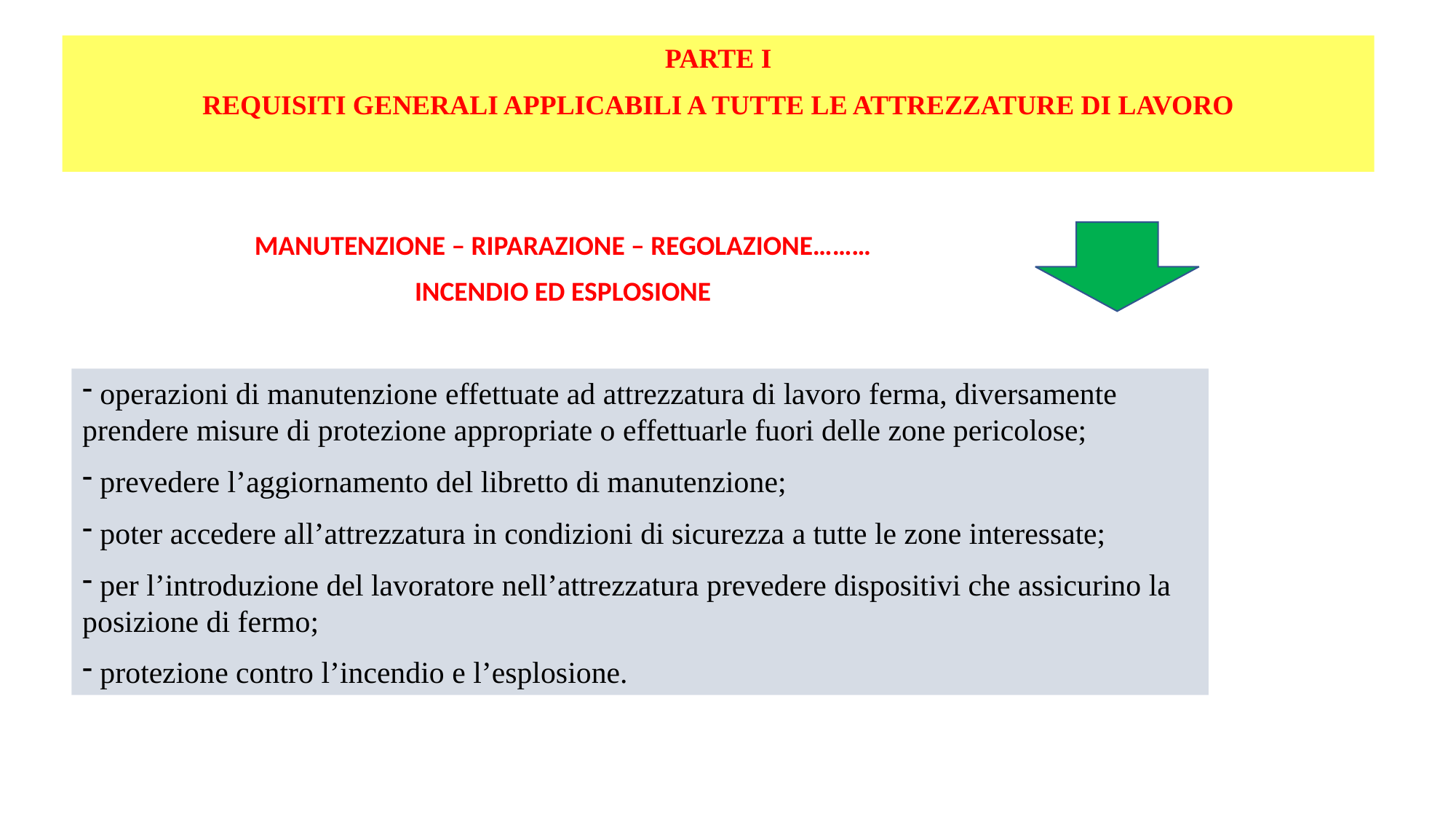

PARTE I
REQUISITI GENERALI APPLICABILI A TUTTE LE ATTREZZATURE DI LAVORO

MANUTENZIONE – RIPARAZIONE – REGOLAZIONE………
INCENDIO ED ESPLOSIONE

 operazioni di manutenzione effettuate ad attrezzatura di lavoro ferma, diversamente prendere misure di protezione appropriate o effettuarle fuori delle zone pericolose;
 prevedere l’aggiornamento del libretto di manutenzione;
 poter accedere all’attrezzatura in condizioni di sicurezza a tutte le zone interessate;
 per l’introduzione del lavoratore nell’attrezzatura prevedere dispositivi che assicurino la posizione di fermo;
 protezione contro l’incendio e l’esplosione.